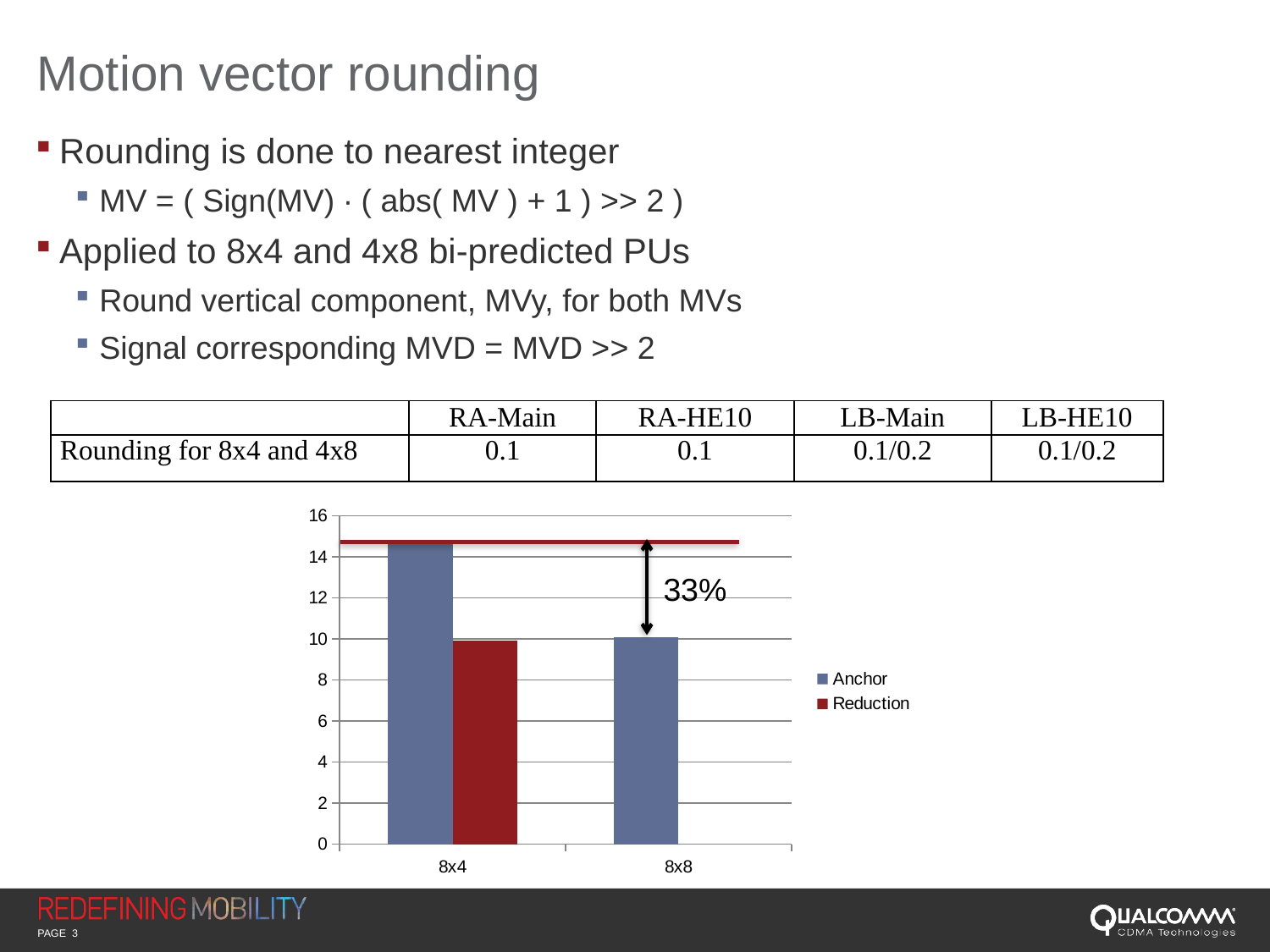

# Motion vector rounding
Rounding is done to nearest integer
MV = ( Sign(MV) ∙ ( abs( MV ) + 1 ) >> 2 )
Applied to 8x4 and 4x8 bi-predicted PUs
Round vertical component, MVy, for both MVs
Signal corresponding MVD = MVD >> 2

|  | RA-Main | RA-HE10 | LB-Main | LB-HE10 |
| --- | --- | --- | --- | --- |
| Rounding for 8x4 and 4x8 | 0.1 | 0.1 | 0.1/0.2 | 0.1/0.2 |

[unsupported chart]

33%